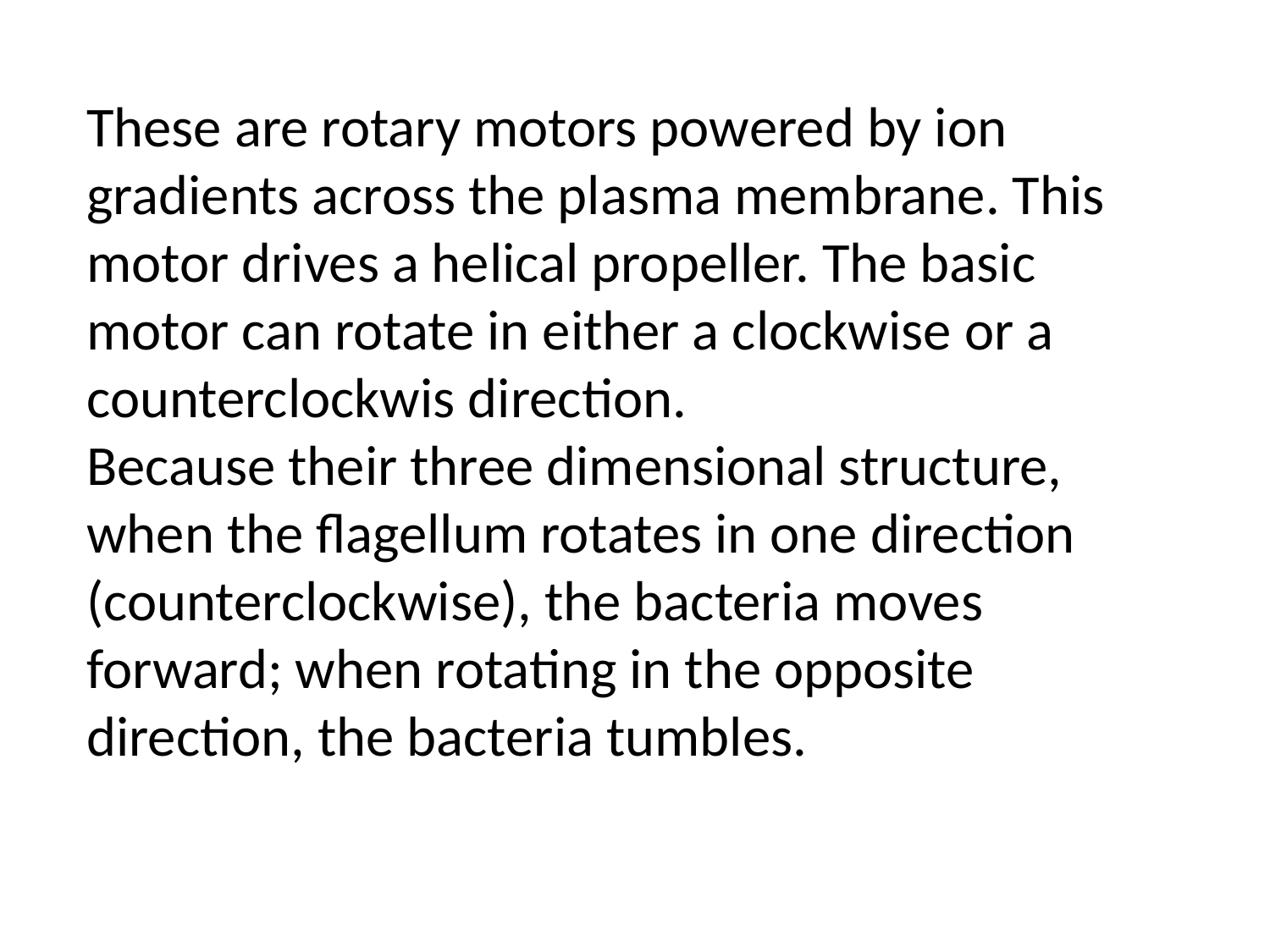

These are rotary motors powered by ion gradients across the plasma membrane. This motor drives a helical propeller. The basic motor can rotate in either a clockwise or a counterclockwis direction.
Because their three dimensional structure, when the flagellum rotates in one direction (counterclockwise), the bacteria moves forward; when rotating in the opposite direction, the bacteria tumbles.